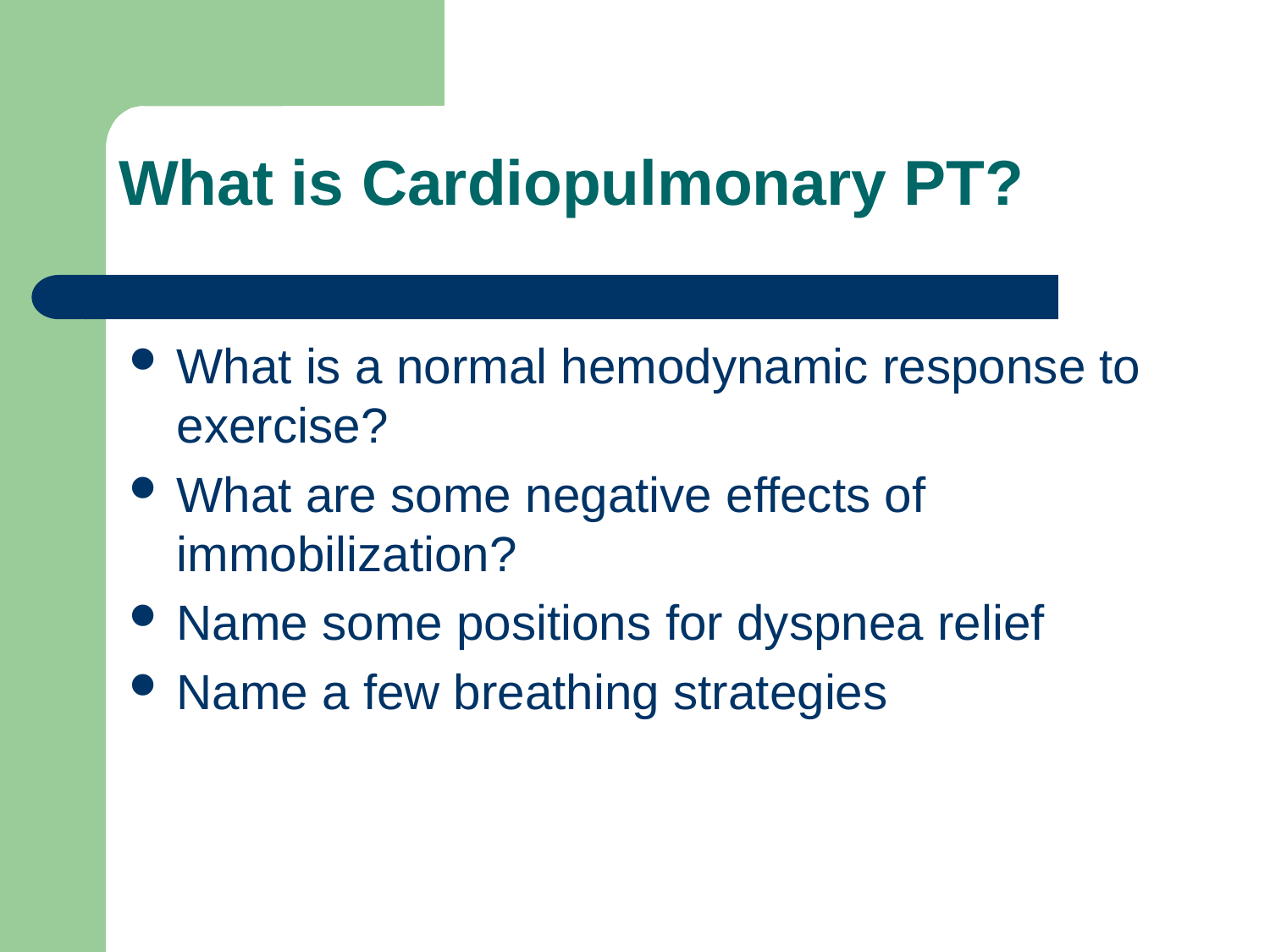

What is Cardiopulmonary PT?
What is a normal hemodynamic response to exercise?
What are some negative effects of immobilization?
Name some positions for dyspnea relief
Name a few breathing strategies